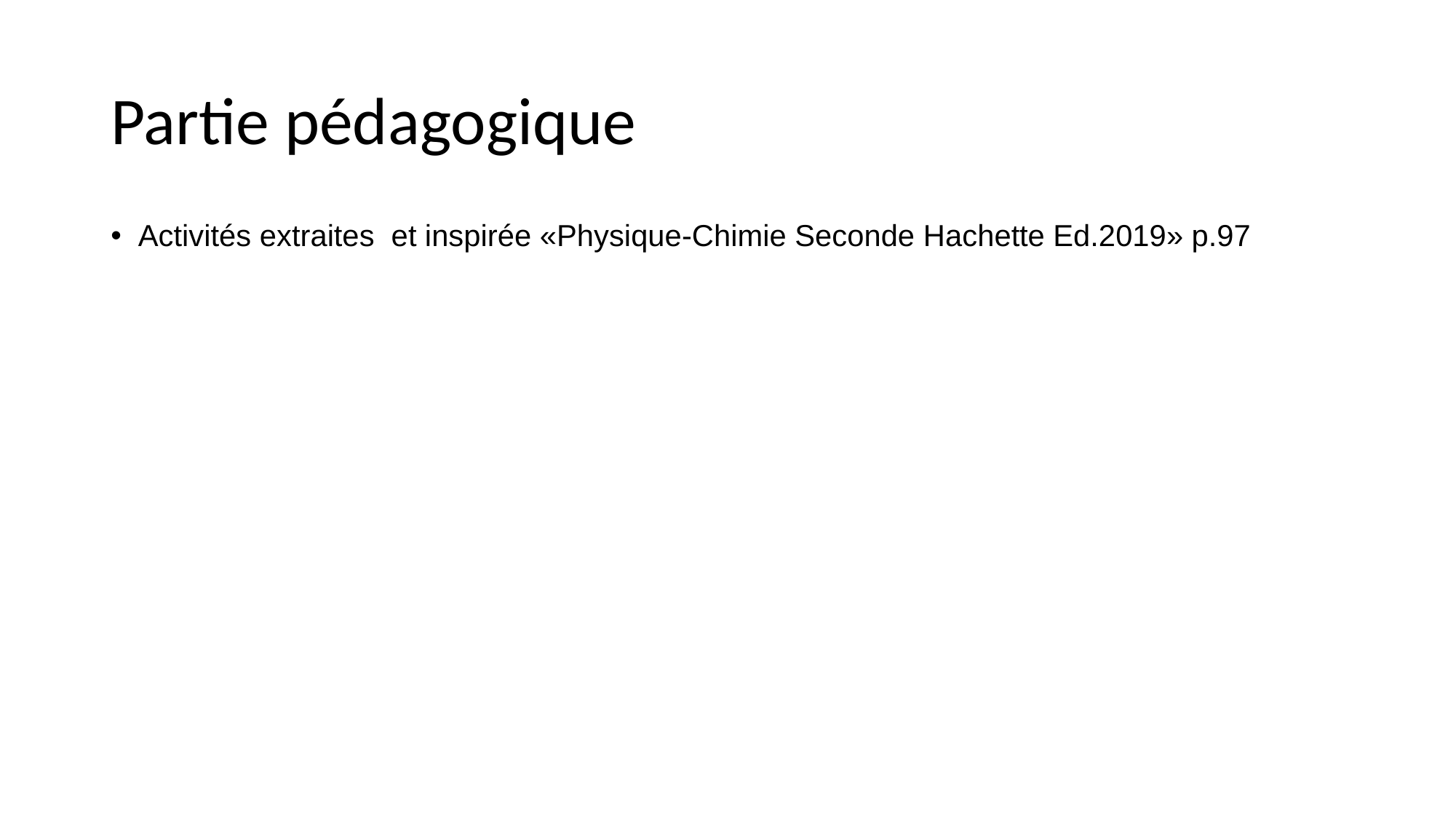

# Partie pédagogique
Activités extraites  et inspirée «Physique-Chimie Seconde Hachette Ed.2019» p.97